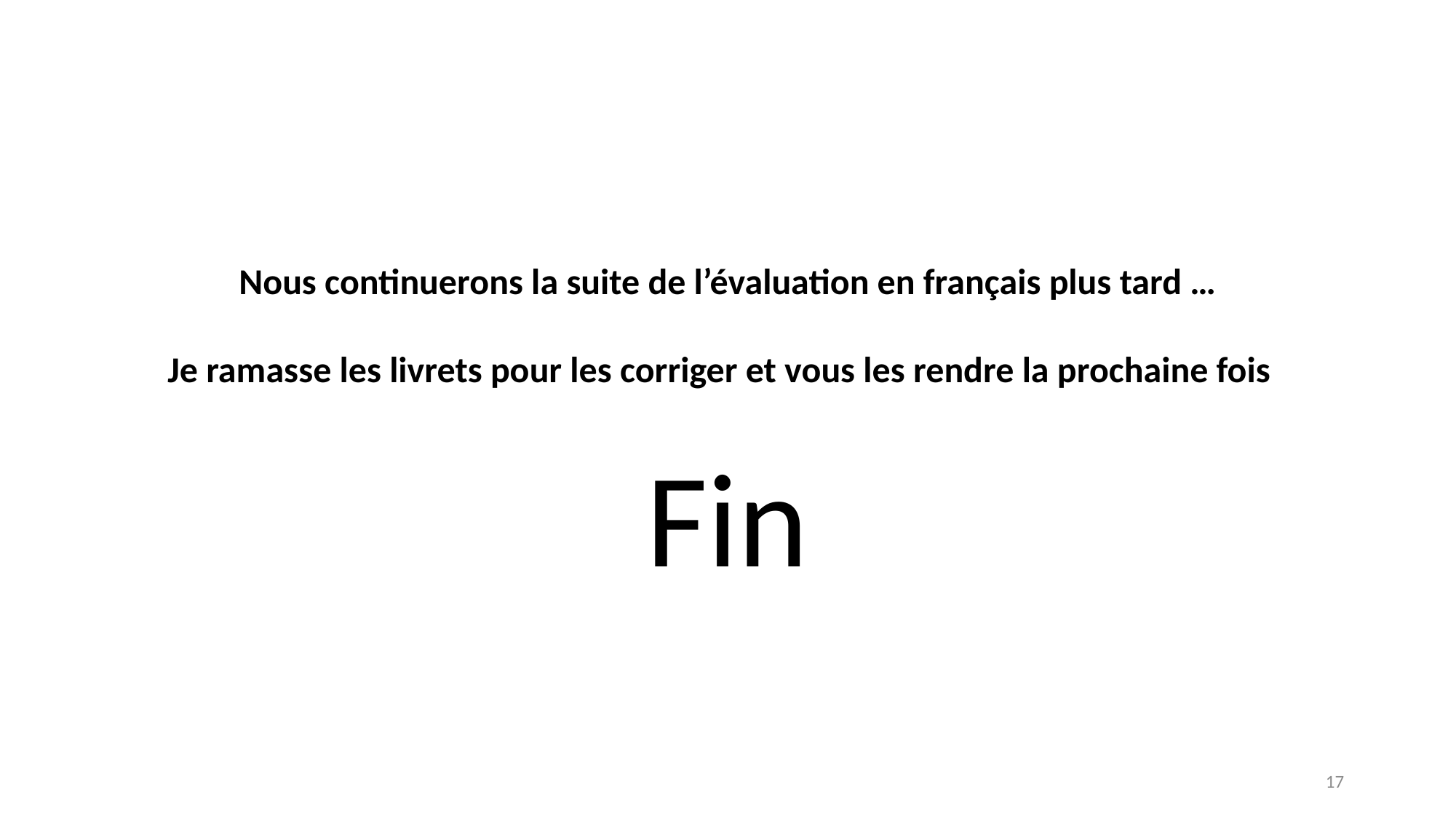

Nous continuerons la suite de l’évaluation en français plus tard …

Je ramasse les livrets pour les corriger et vous les rendre la prochaine fois
# Fin
17